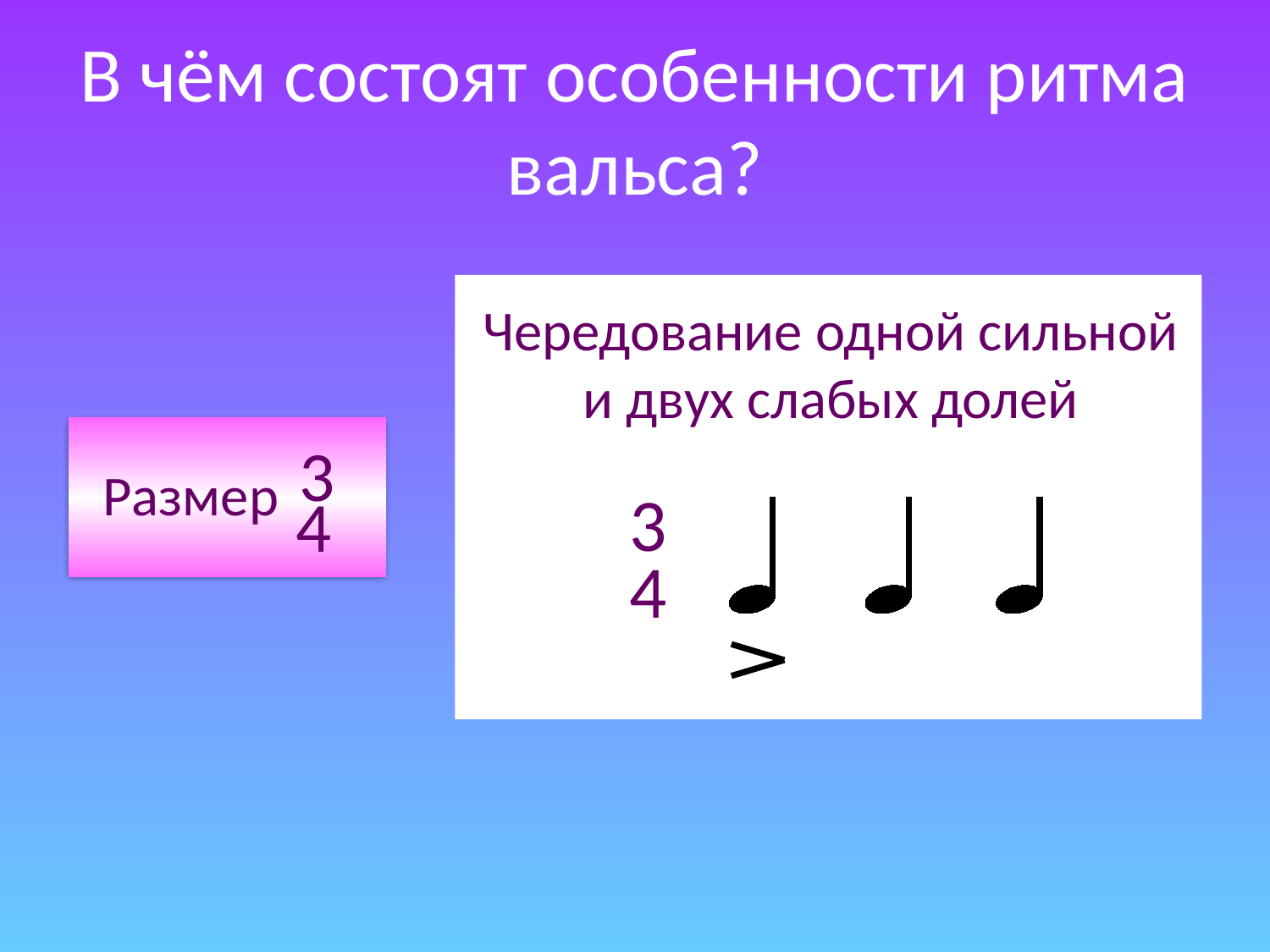

# В чём состоят особенности ритма вальса?

Чередование одной сильной и двух слабых долей
3
4

3
Размер
4